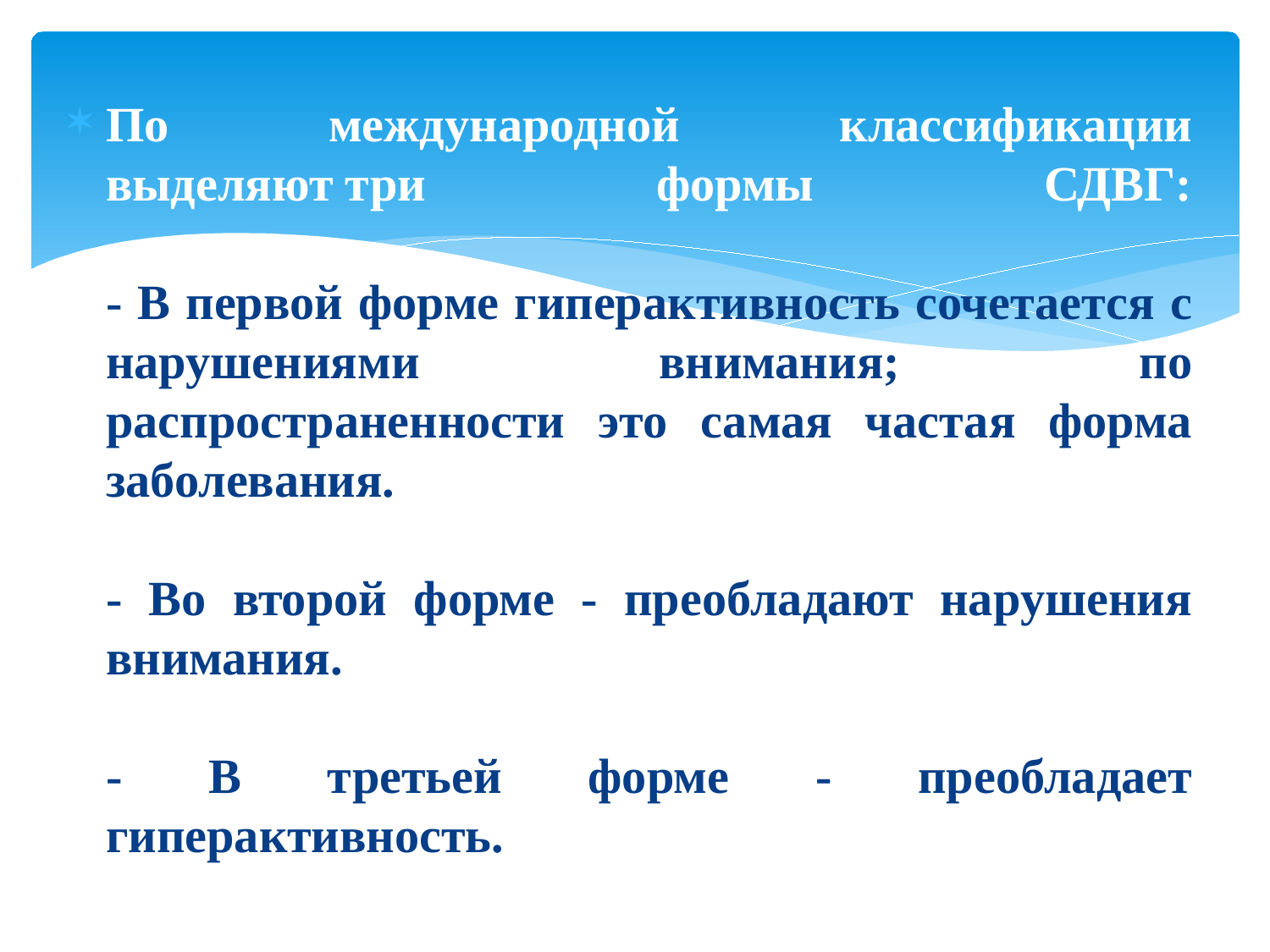

По международной классификации выделяют три формы СДВГ:
- В первой форме гиперактивность сочетается с нарушениями внимания; по распространенности это самая частая форма заболевания.
- Во второй форме - преобладают нарушения внимания.
- В третьей форме - преобладает гиперактивность.